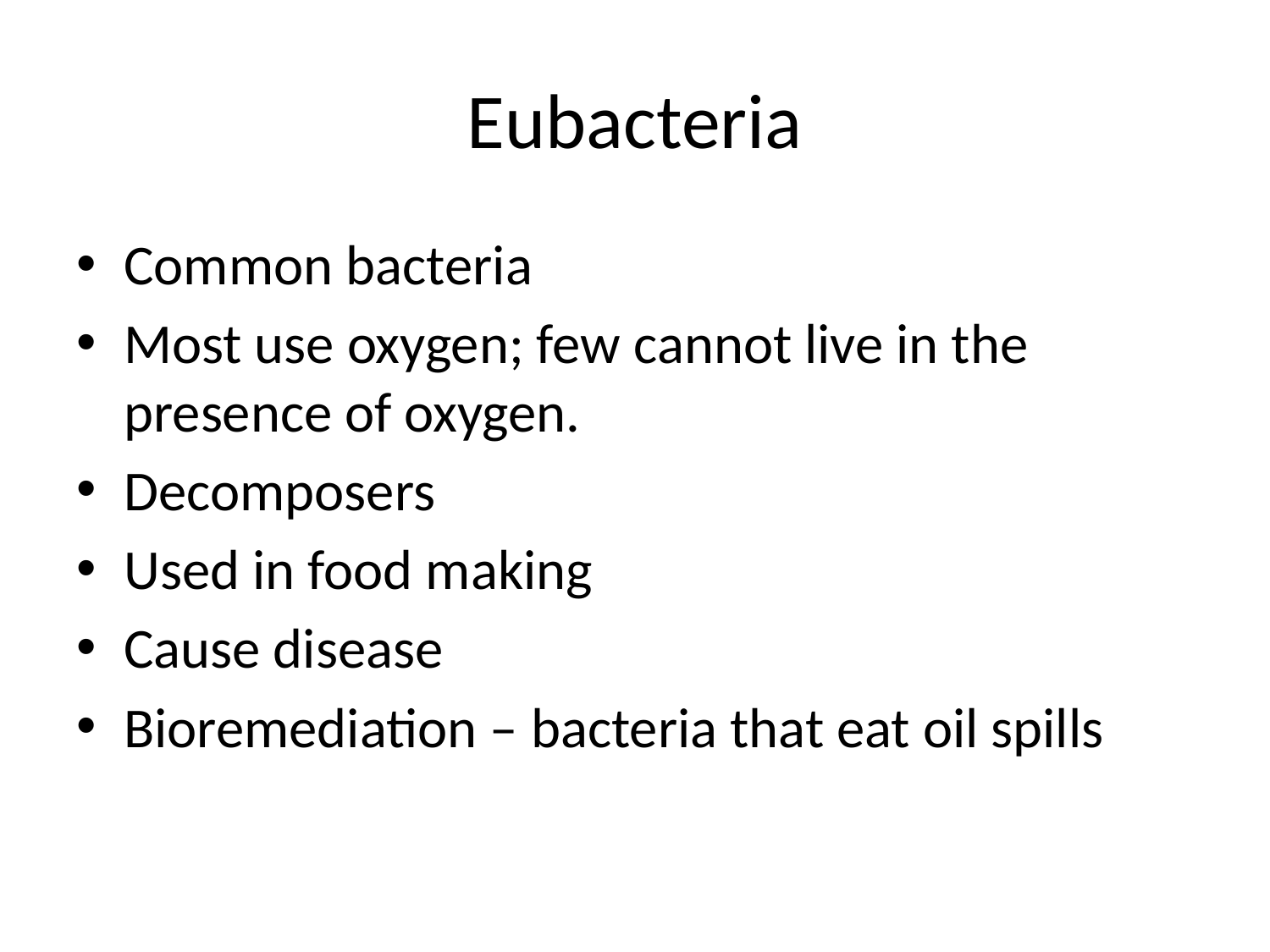

# Eubacteria
Common bacteria
Most use oxygen; few cannot live in the presence of oxygen.
Decomposers
Used in food making
Cause disease
Bioremediation – bacteria that eat oil spills